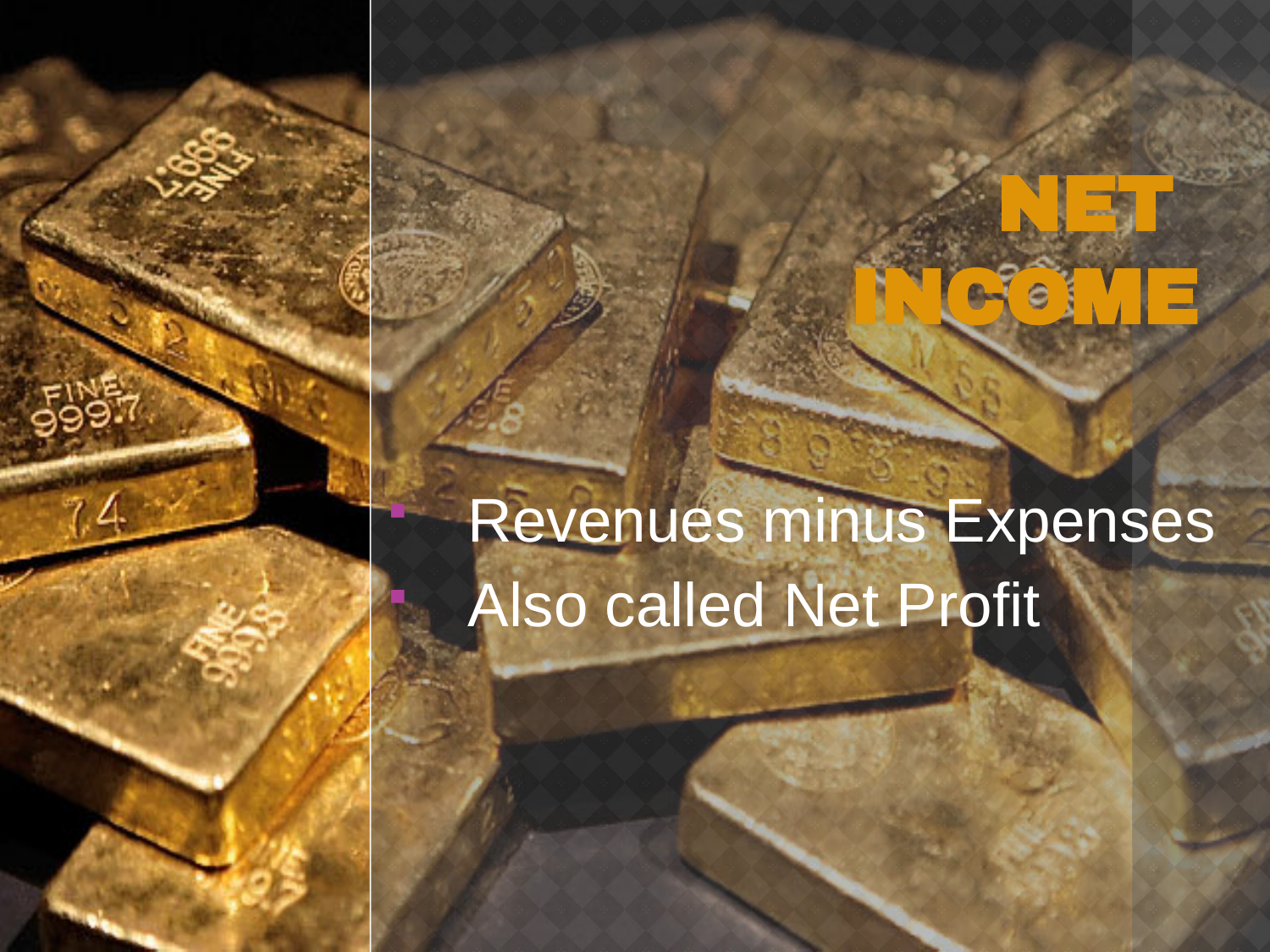

# Net Income

 Revenues minus Expenses
 Also called Net Profit